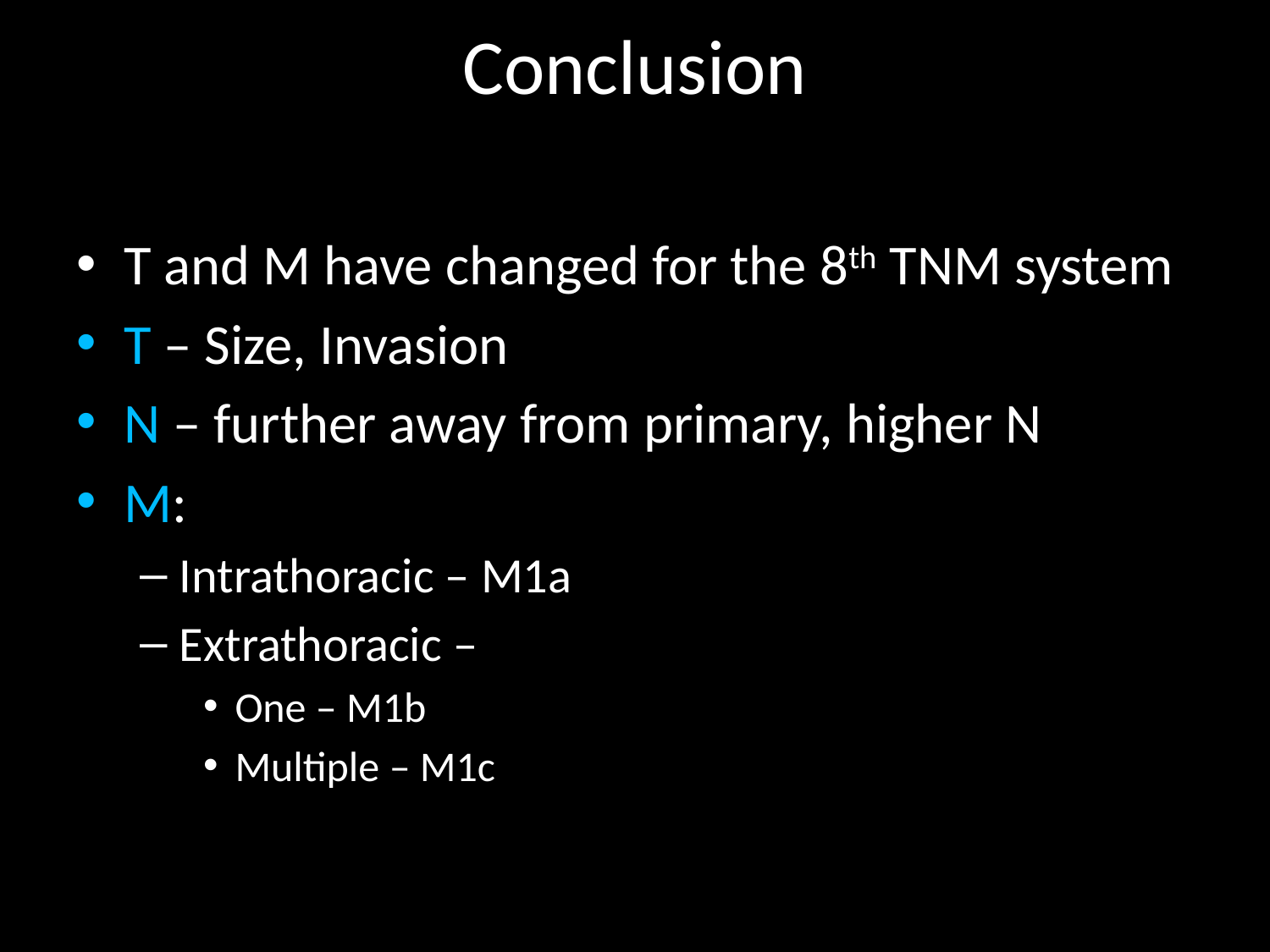

# Conclusion
T and M have changed for the 8th TNM system
T – Size, Invasion
N – further away from primary, higher N
M:
Intrathoracic – M1a
Extrathoracic –
One – M1b
Multiple – M1c